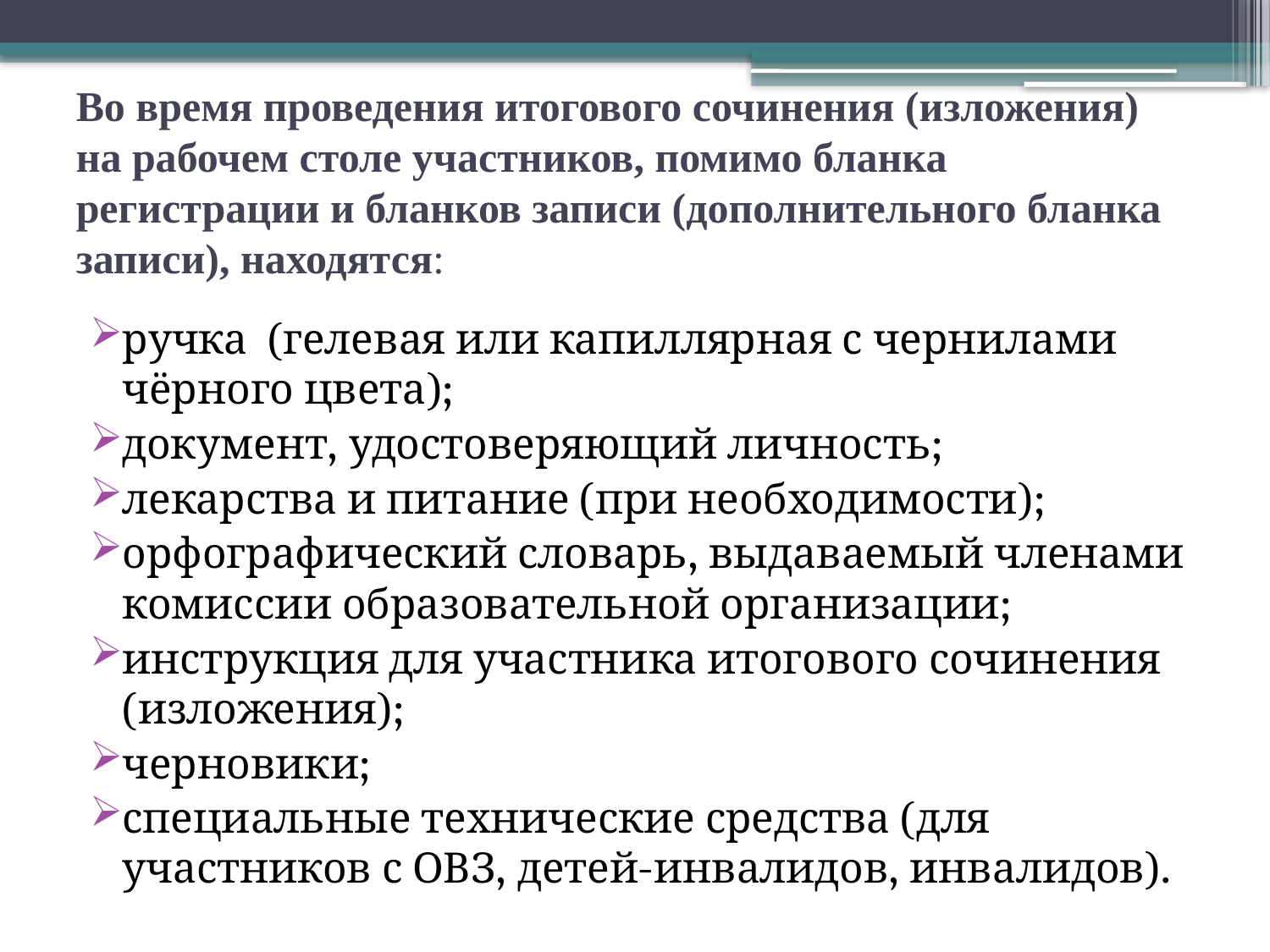

# Во время проведения итогового сочинения (изложения) на рабочем столе участников, помимо бланка регистрации и бланков записи (дополнительного бланка записи), находятся:
ручка  (гелевая или капиллярная с чернилами чёрного цвета);
документ, удостоверяющий личность;
лекарства и питание (при необходимости);
орфографический словарь, выдаваемый членами комиссии образовательной организации;
инструкция для участника итогового сочинения (изложения);
черновики;
специальные технические средства (для участников с ОВЗ, детей-инвалидов, инвалидов).